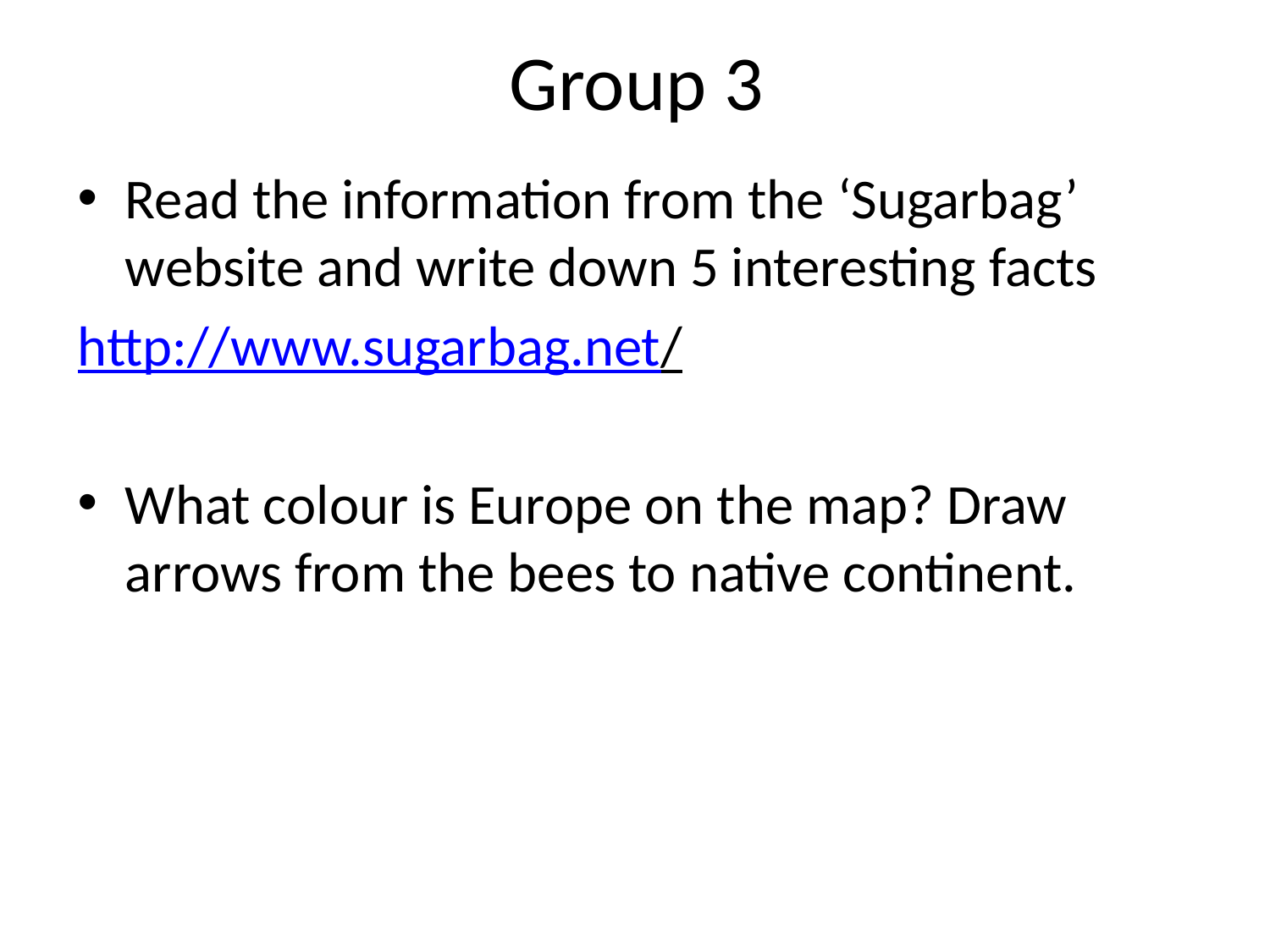

# Group 3
Read the information from the ‘Sugarbag’ website and write down 5 interesting facts
http://www.sugarbag.net/

What colour is Europe on the map? Draw arrows from the bees to native continent.